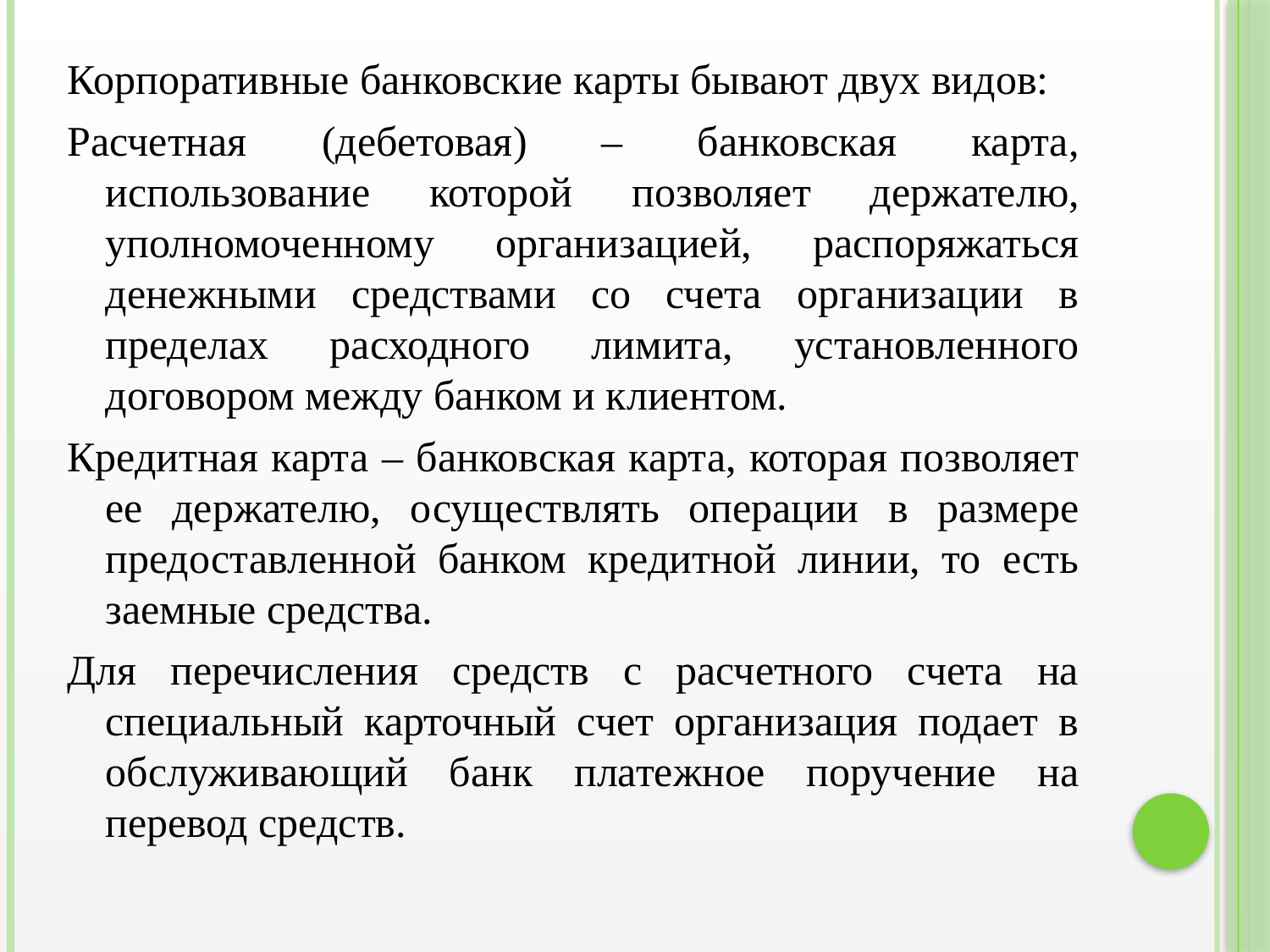

Корпоративные банковские карты бывают двух видов:
Расчетная (дебетовая) – банковская карта, использование которой позволяет держателю, уполномоченному организацией, распоряжаться денежными средствами со счета организации в пределах расходного лимита, установленного договором между банком и клиентом.
Кредитная карта – банковская карта, которая позволяет ее держателю, осуществлять операции в размере предоставленной банком кредитной линии, то есть заемные средства.
Для перечисления средств с расчетного счета на специальный карточный счет организация подает в обслуживающий банк платежное поручение на перевод средств.